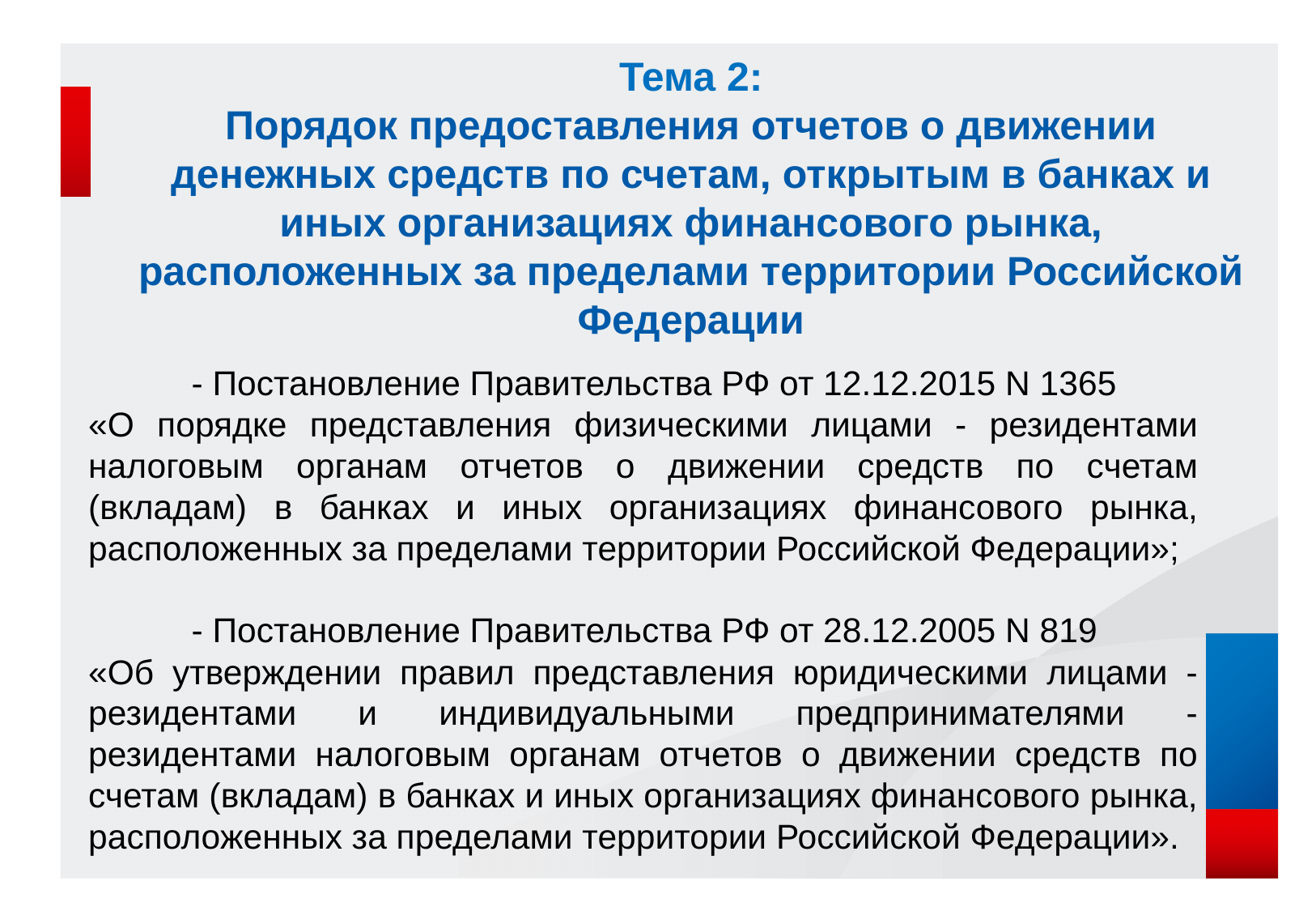

# Тема 2: Порядок предоставления отчетов о движении денежных средств по счетам, открытым в банках и иных организациях финансового рынка, расположенных за пределами территории Российской Федерации

	- Постановление Правительства РФ от 12.12.2015 N 1365
«О порядке представления физическими лицами - резидентами налоговым органам отчетов о движении средств по счетам (вкладам) в банках и иных организациях финансового рынка, расположенных за пределами территории Российской Федерации»;

	- Постановление Правительства РФ от 28.12.2005 N 819
«Об утверждении правил представления юридическими лицами - резидентами и индивидуальными предпринимателями - резидентами налоговым органам отчетов о движении средств по счетам (вкладам) в банках и иных организациях финансового рынка, расположенных за пределами территории Российской Федерации».

10